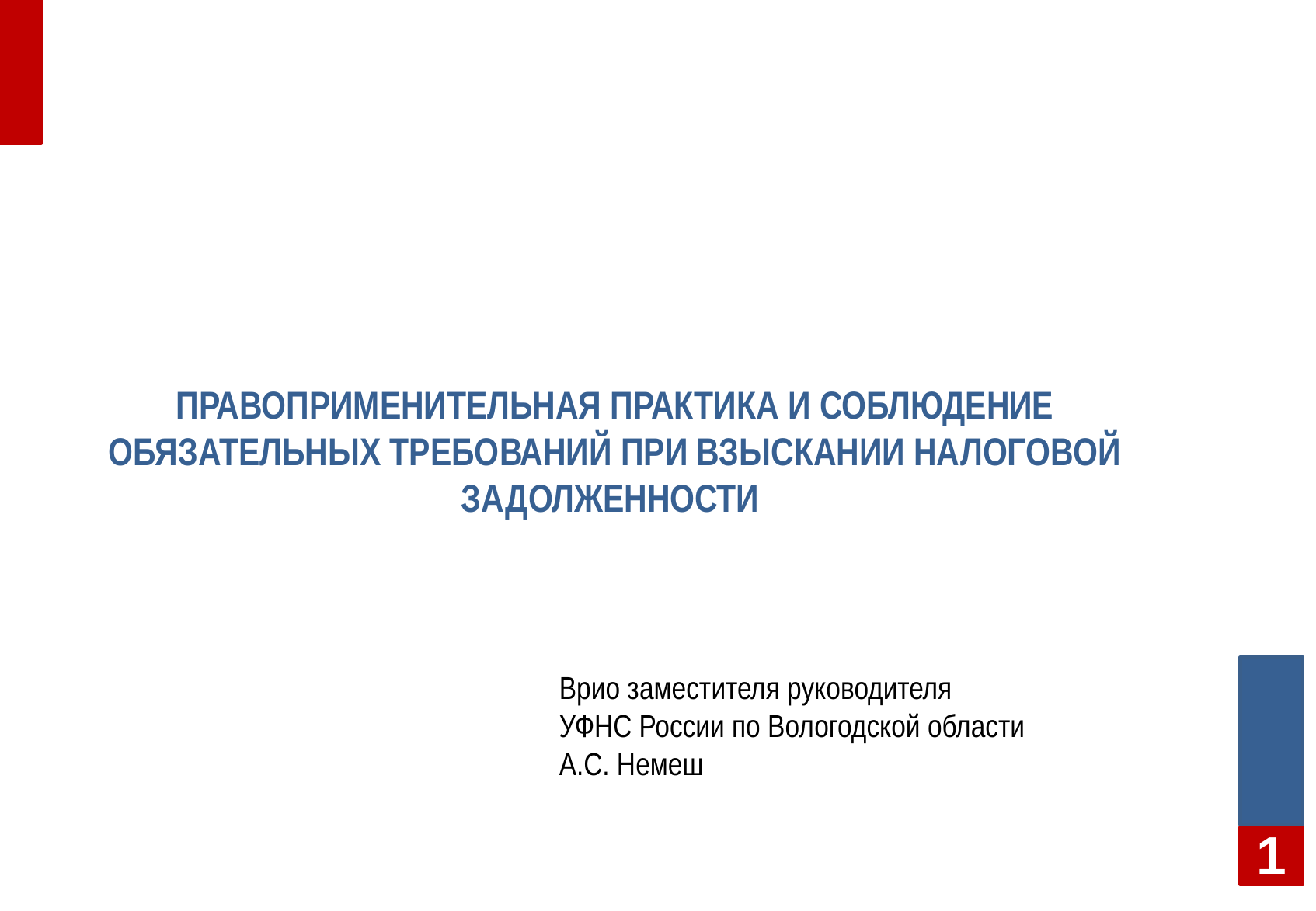

# Правоприменительная практика и соблюдение обязательных требований при взыскании налоговой задолженности
Врио заместителя руководителя
УФНС России по Вологодской области
А.С. Немеш

1